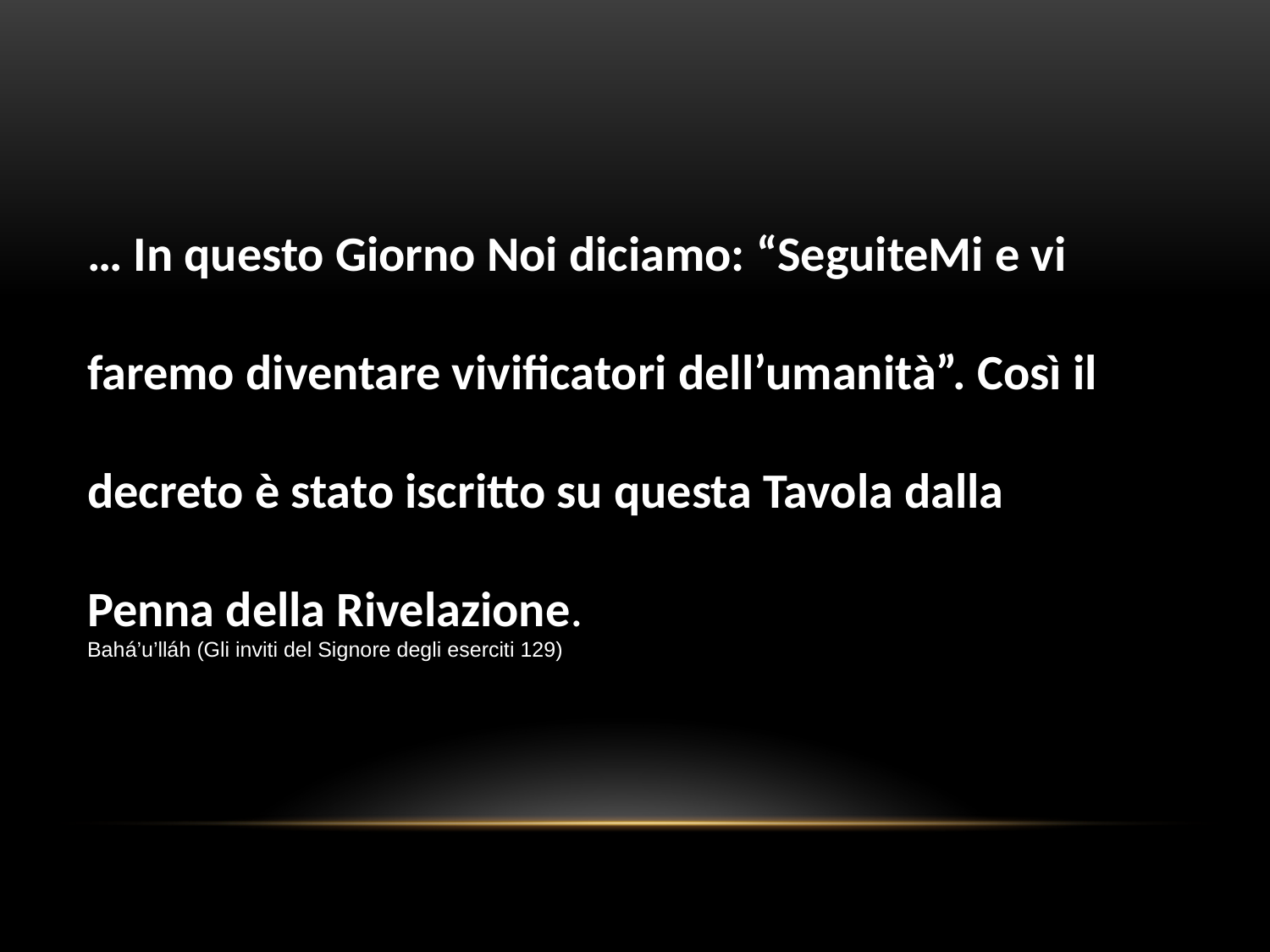

… In questo Giorno Noi diciamo: “SeguiteMi e vi faremo diventare vivificatori dell’umanità”. Così il decreto è stato iscritto su questa Tavola dalla Penna della Rivelazione.
Bahá’u’lláh (Gli inviti del Signore degli eserciti 129)